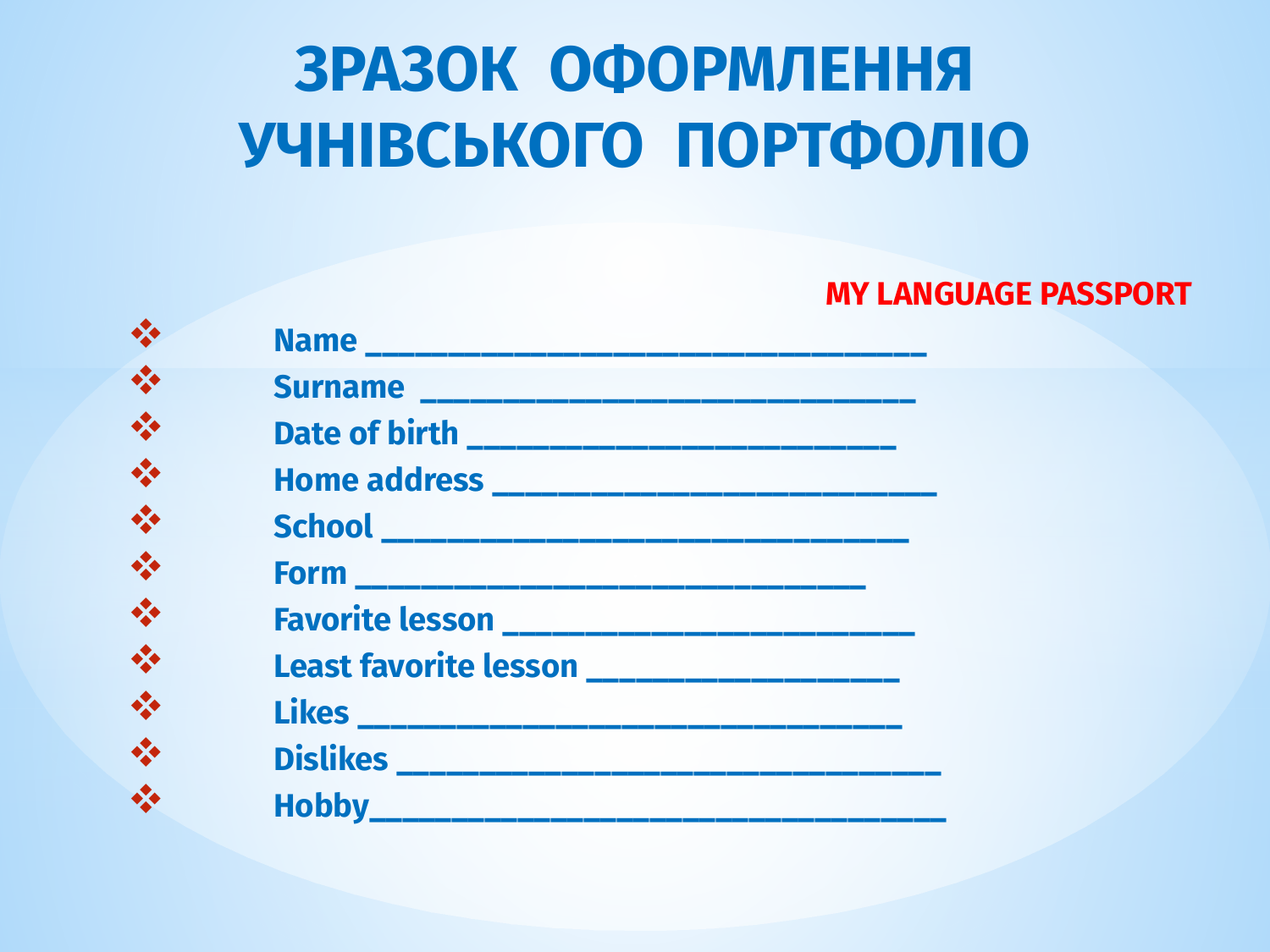

# ЗРАЗОК  ОФОРМЛЕННЯ УЧНІВСЬКОГО  ПОРТФОЛІО

  MY LANGUAGE PASSPORT
Name __________________________________
Surname  ______________________________
Date of birth __________________________
Home address ___________________________
School ________________________________
Form _______________________________
Favorite lesson _________________________
Least favorite lesson ___________________
Likes _________________________________
Dislikes _________________________________
Hobby___________________________________